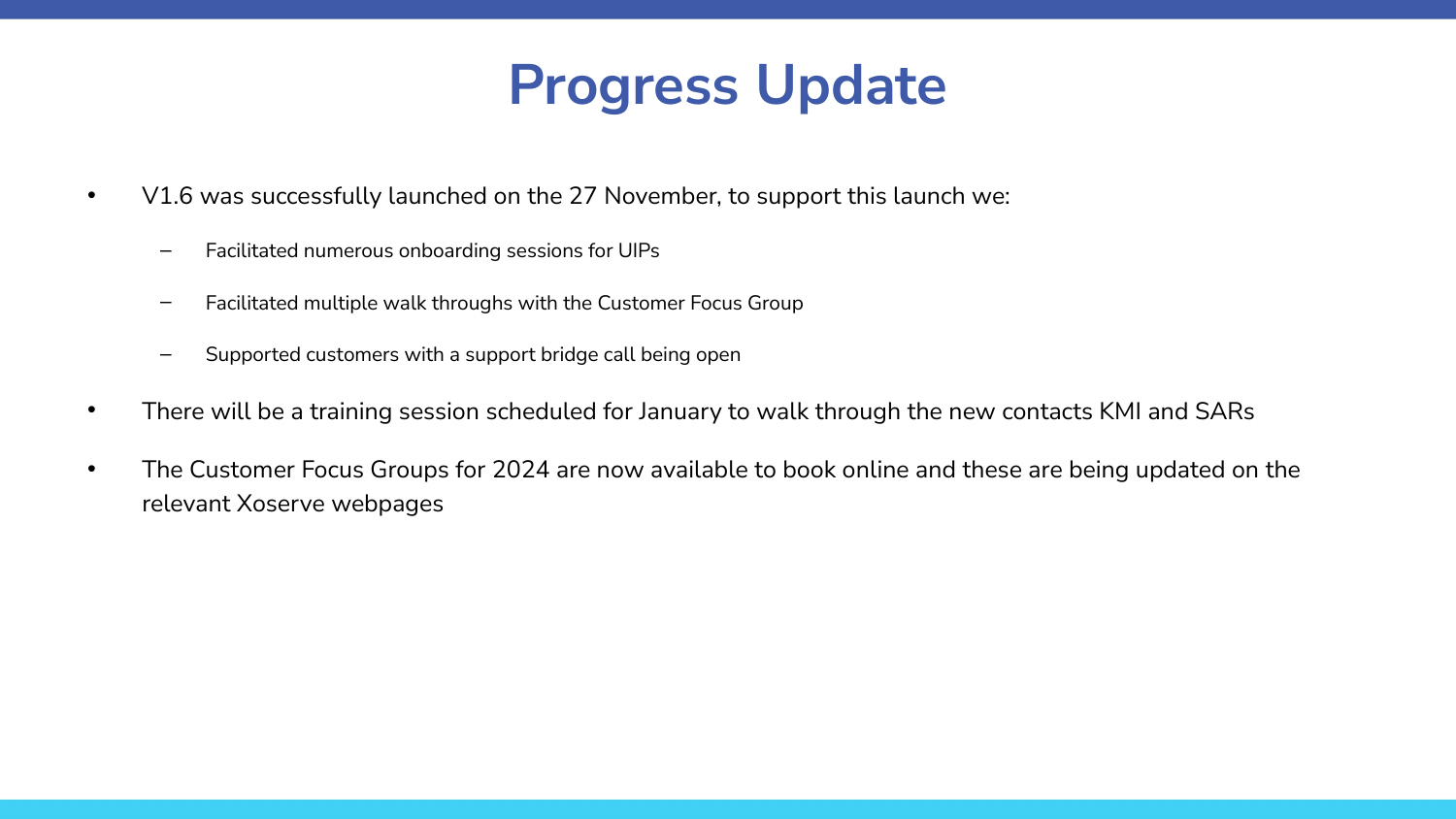

Progress Update
V1.6 was successfully launched on the 27 November, to support this launch we:
Facilitated numerous onboarding sessions for UIPs
Facilitated multiple walk throughs with the Customer Focus Group
Supported customers with a support bridge call being open
There will be a training session scheduled for January to walk through the new contacts KMI and SARs
The Customer Focus Groups for 2024 are now available to book online and these are being updated on the relevant Xoserve webpages